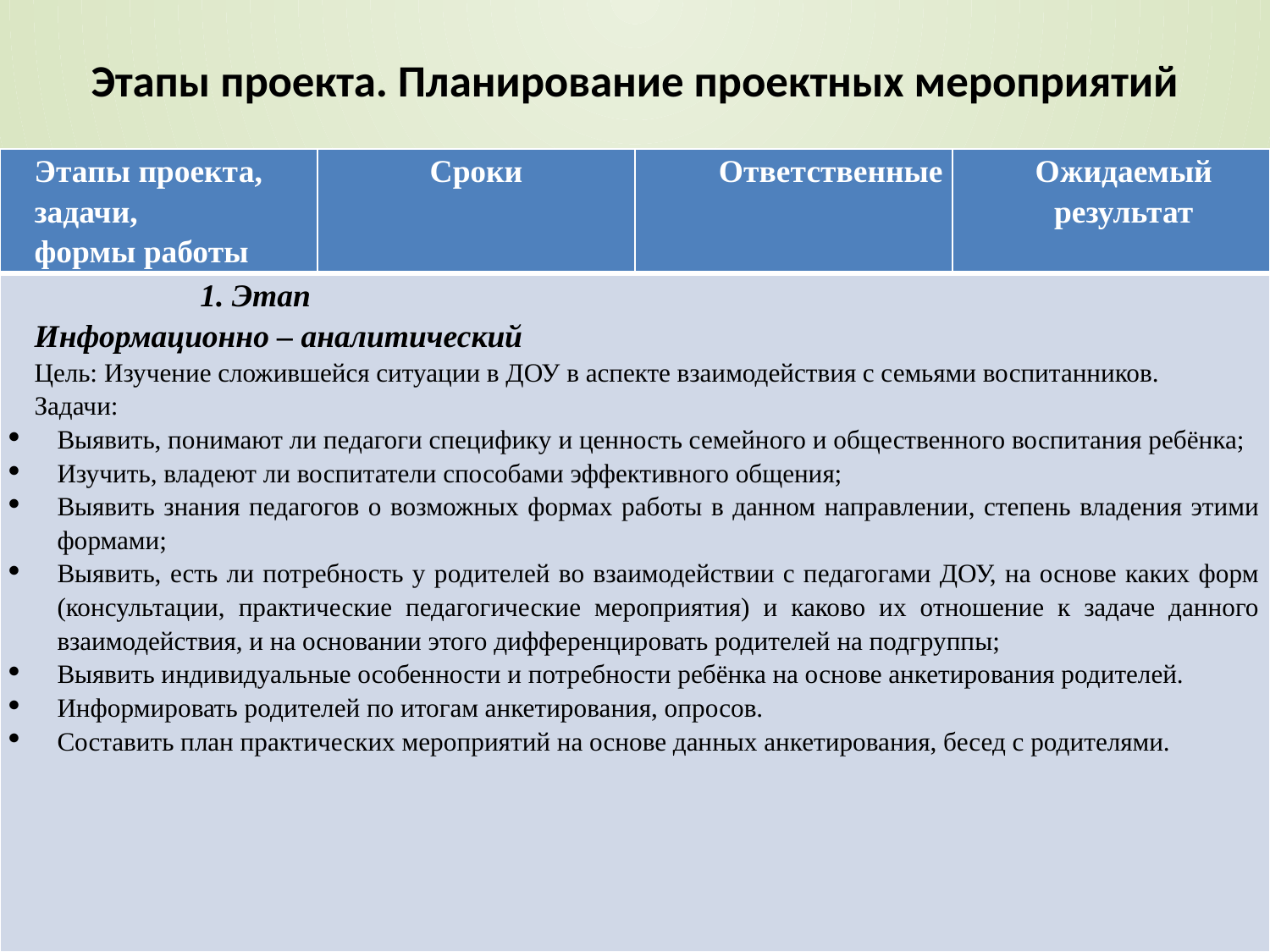

# Этапы проекта. Планирование проектных мероприятий
| Этапы проекта, задачи, формы работы | Сроки | Ответственные | Ожидаемый результат |
| --- | --- | --- | --- |
| Этап Информационно – аналитический Цель: Изучение сложившейся ситуации в ДОУ в аспекте взаимодействия с семьями воспитанников. Задачи: Выявить, понимают ли педагоги специфику и ценность семейного и общественного воспитания ребёнка; Изучить, владеют ли воспитатели способами эффективного общения; Выявить знания педагогов о возможных формах работы в данном направлении, степень владения этими формами; Выявить, есть ли потребность у родителей во взаимодействии с педагогами ДОУ, на основе каких форм (консультации, практические педагогические мероприятия) и каково их отношение к задаче данного взаимодействия, и на основании этого дифференцировать родителей на подгруппы; Выявить индивидуальные особенности и потребности ребёнка на основе анкетирования родителей. Информировать родителей по итогам анкетирования, опросов. Составить план практических мероприятий на основе данных анкетирования, бесед с родителями. |  |  |  |